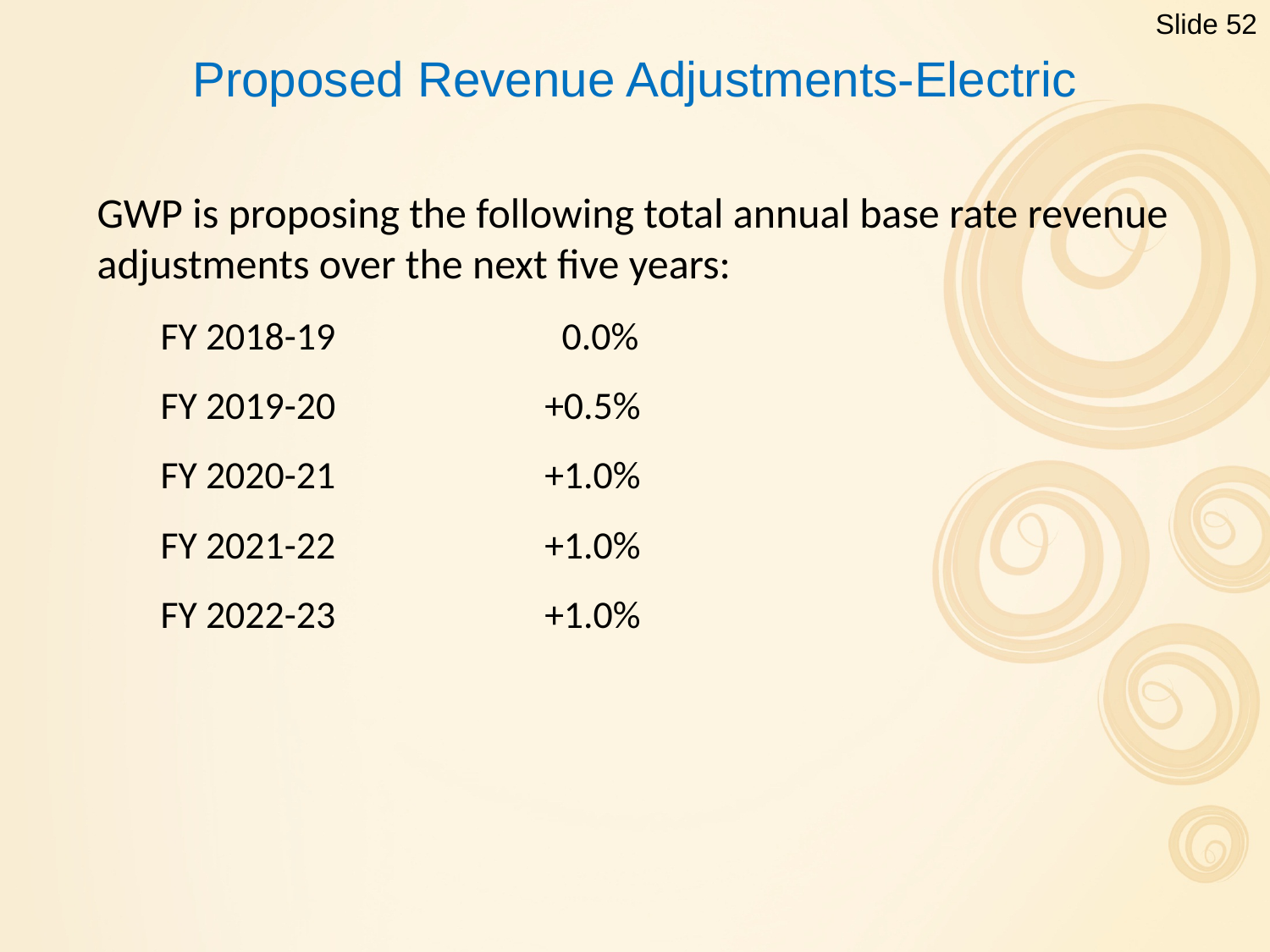

Slide 52
# Proposed Revenue Adjustments-Electric
GWP is proposing the following total annual base rate revenue adjustments over the next five years:
FY 2018-19	                 0.0%
FY 2019-20	               +0.5%
FY 2020-21	               +1.0%
FY 2021-22	               +1.0%
FY 2022-23	               +1.0%